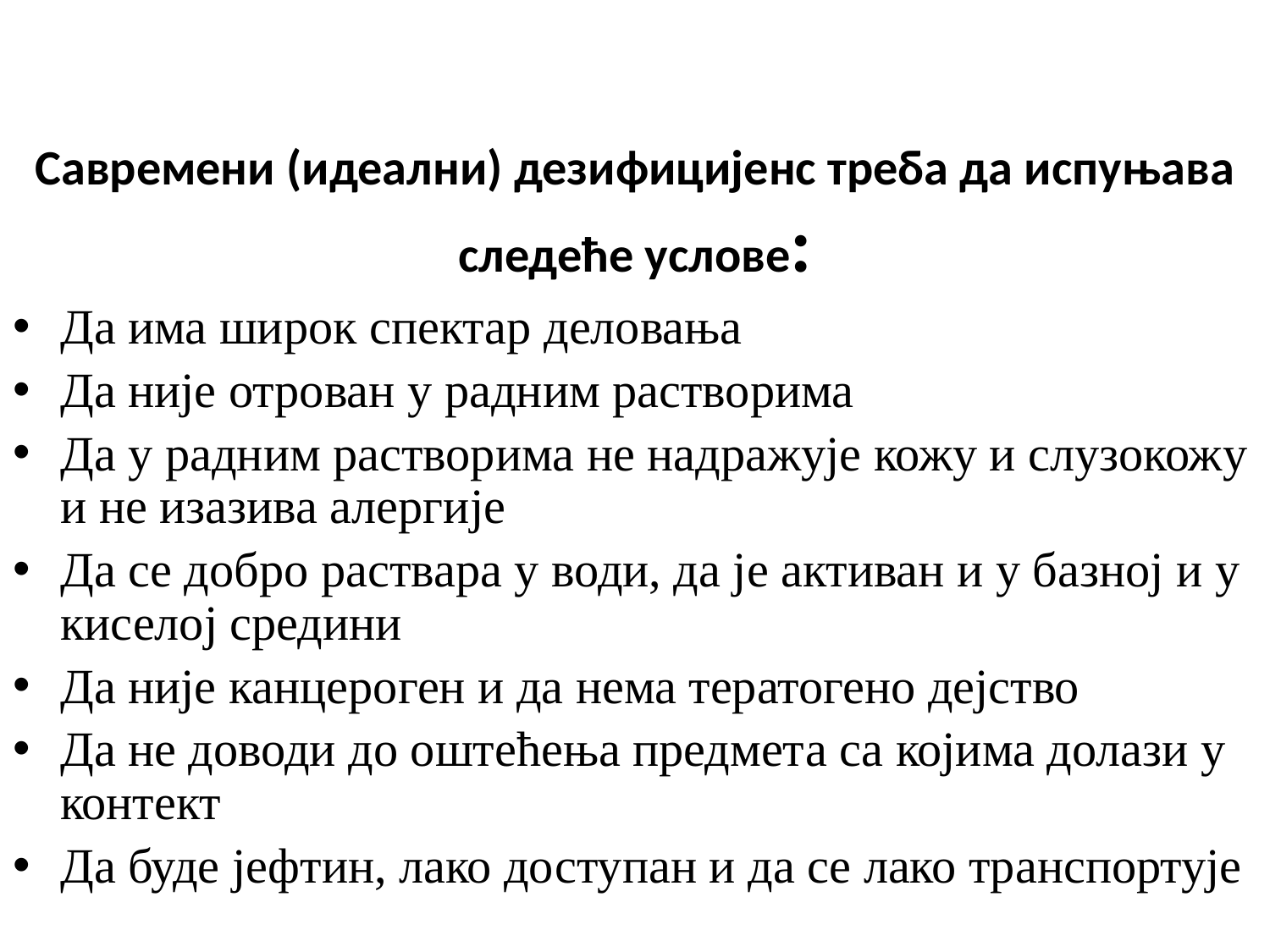

Савремени (идеални) дезифицијенс треба да испуњава следеће услове:
Да има широк спектар деловања
Да није отрован у радним растворима
Да у радним растворима не надражује кожу и слузокожу и не изазива алергије
Да се добро раствара у води, да је активан и у базној и у киселој средини
Да није канцероген и да нема тератогено дејство
Да не доводи до оштећења предмета са којима долази у контект
Да буде јефтин, лако доступан и да се лако транспортује